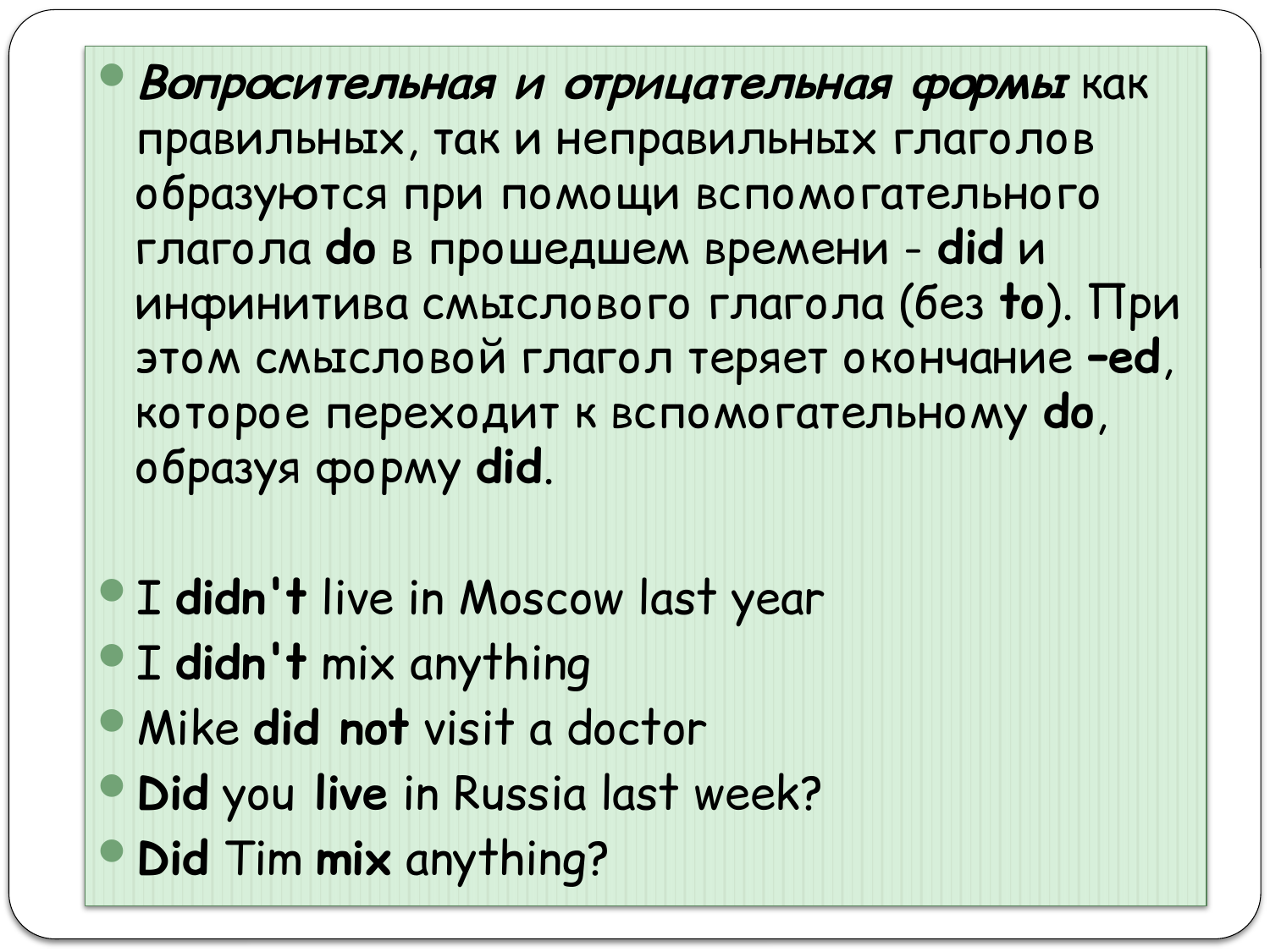

Вопросительная и отрицательная формы как правильных, так и неправильных глаголов образуются при помощи вспомогательного глагола do в прошедшем времени - did и инфинитива смыслового глагола (без to). При этом смысловой глагол теряет окончание –ed, которое переходит к вспомогательному do, образуя форму did.

I didn't live in Moscow last year
I didn't mix anything
Mike did not visit a doctor
Did you live in Russia last week?
Did Tim mix anything?